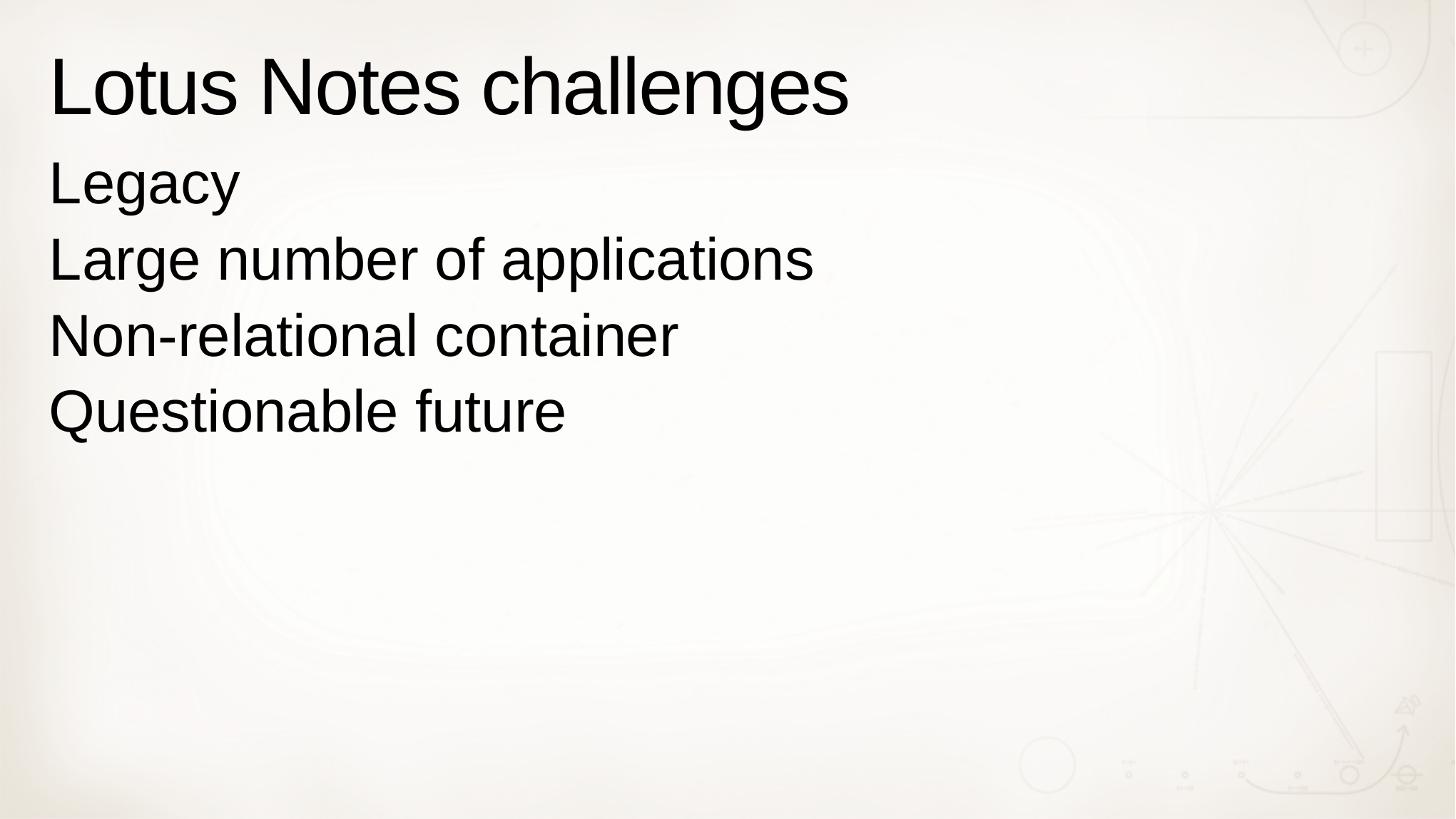

# Lotus Notes challenges
Legacy
Large number of applications
Non-relational container
Questionable future